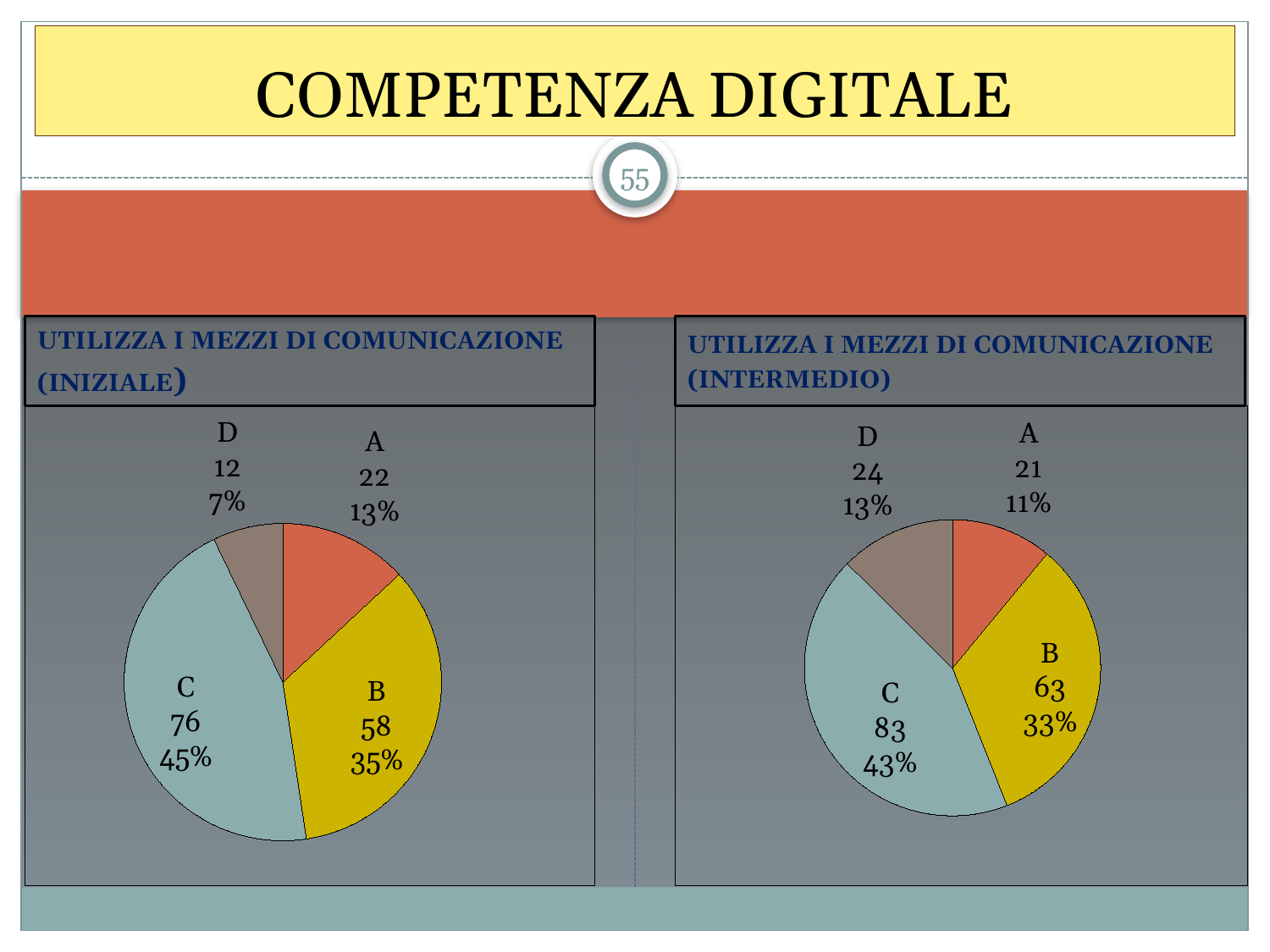

# COMPETENZA DIGITALE
55
UTILIZZA I MEZZI DI COMUNICAZIONE
(INIZIALE)
UTILIZZA I MEZZI DI COMUNICAZIONE
(INTERMEDIO)

### Chart

| Category | Vendite |
|---|---|
| A | 22.0 |
| B | 58.0 |
| C | 76.0 |
| D | 12.0 |

### Chart

| Category | Vendite |
|---|---|
| A | 21.0 |
| B | 63.0 |
| C | 83.0 |
| D | 24.0 |